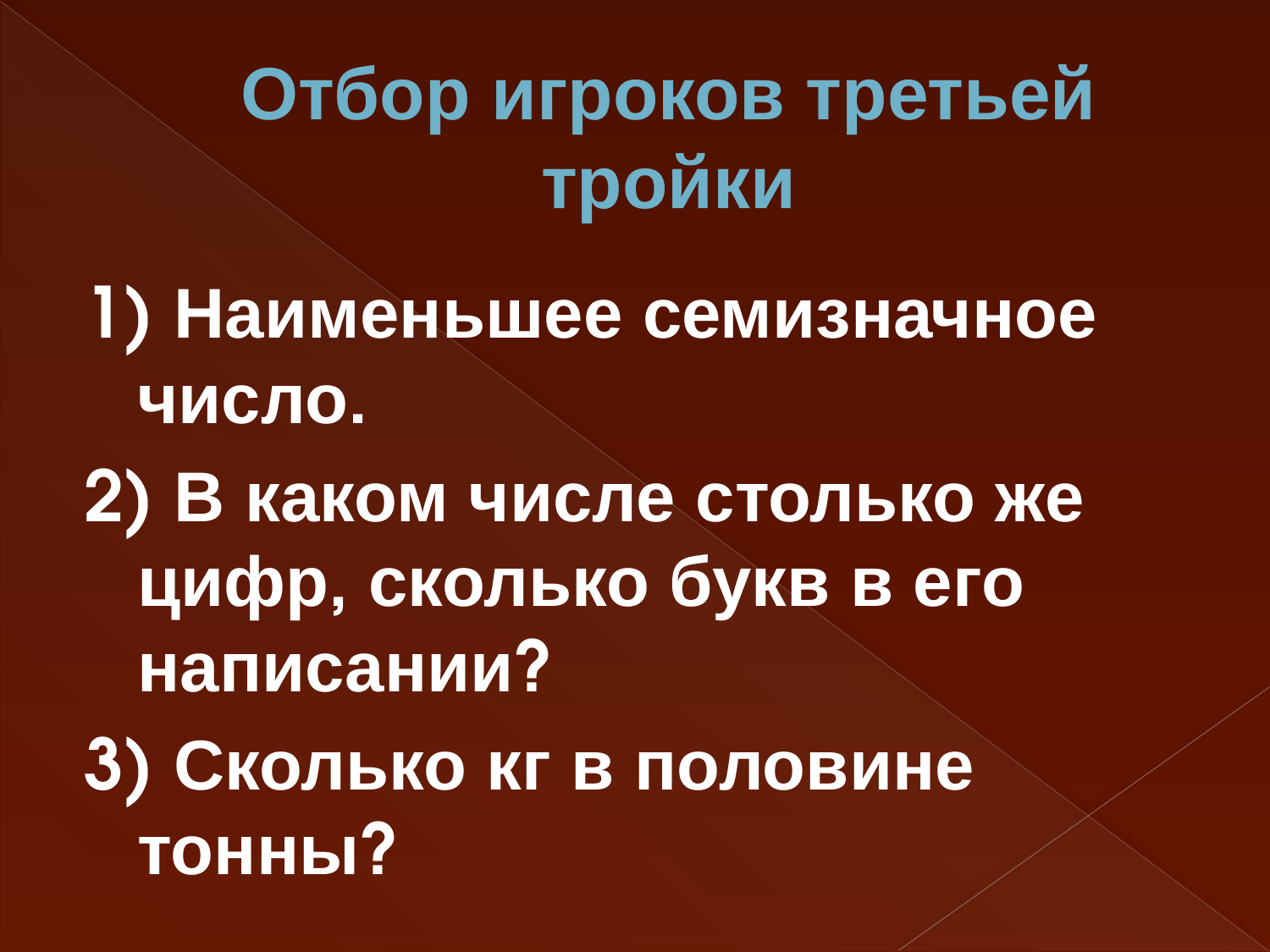

# Отбор игроков третьей тройки
1) Наименьшее семизначное число.
2) В каком числе столько же цифр, сколько букв в его написании?
3) Сколько кг в половине тонны?